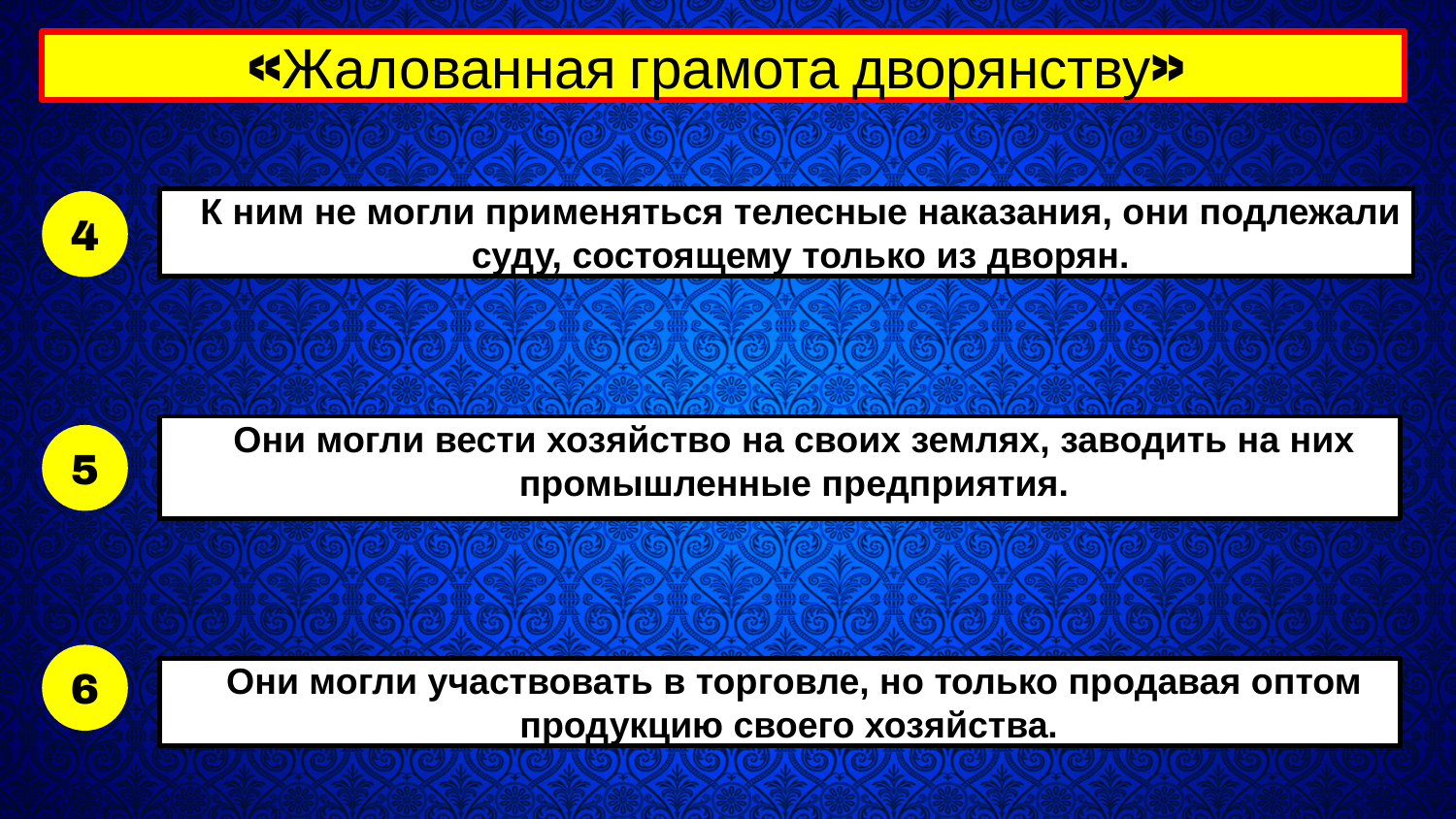

«Жалованная грамота дворянству»
К ним не могли применяться телесные наказания, они подлежали суду, состоя­щему только из дворян.
4
Они могли вести хозяйство на своих землях, заводить на них промышленные предприятия.

5
6
Они могли участвовать в тор­говле, но только продавая оптом продукцию своего хозяйства.